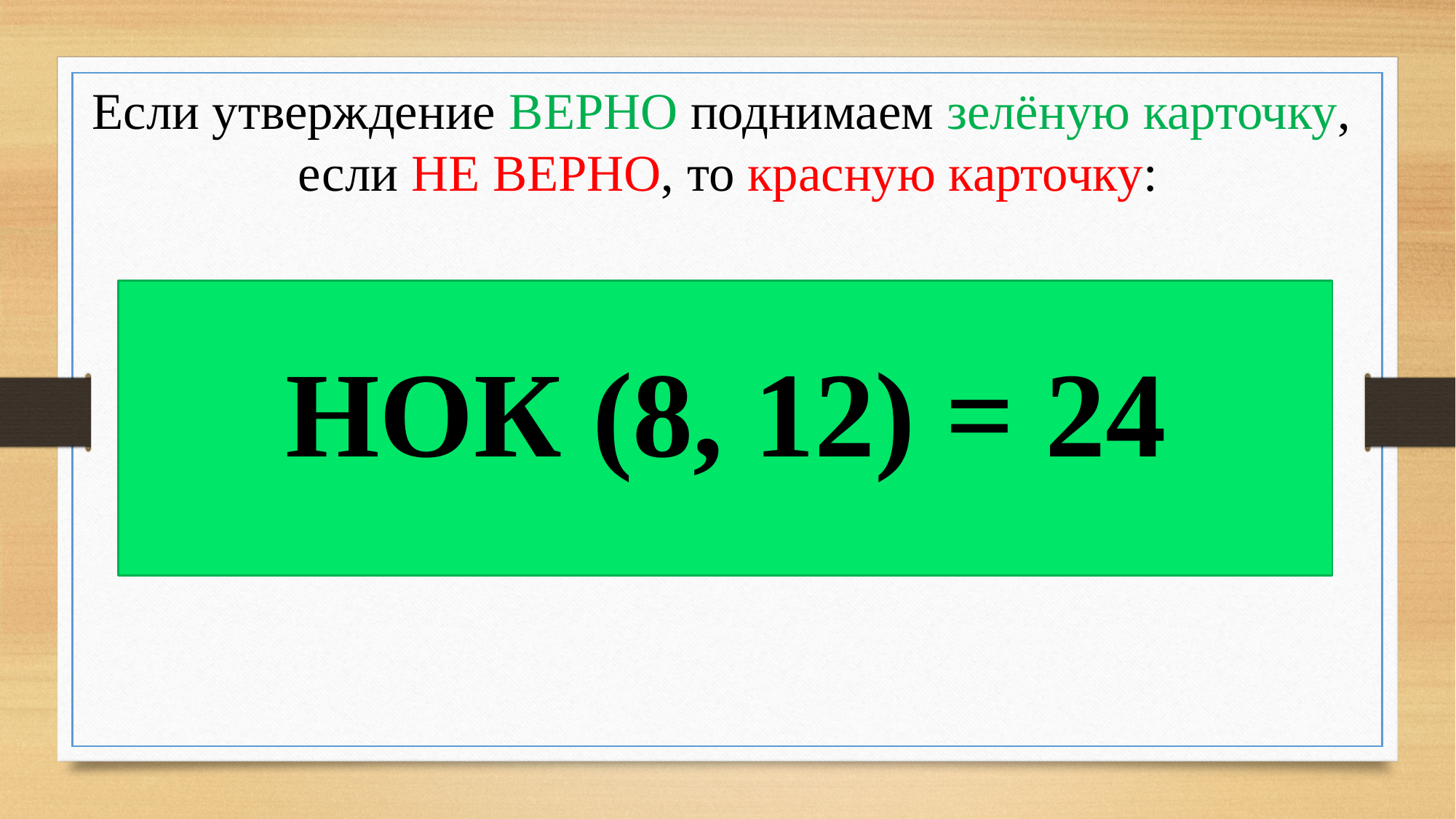

Если утверждение ВЕРНО поднимаем зелёную карточку,
если НЕ ВЕРНО, то красную карточку:

НОК (8, 12) = 24